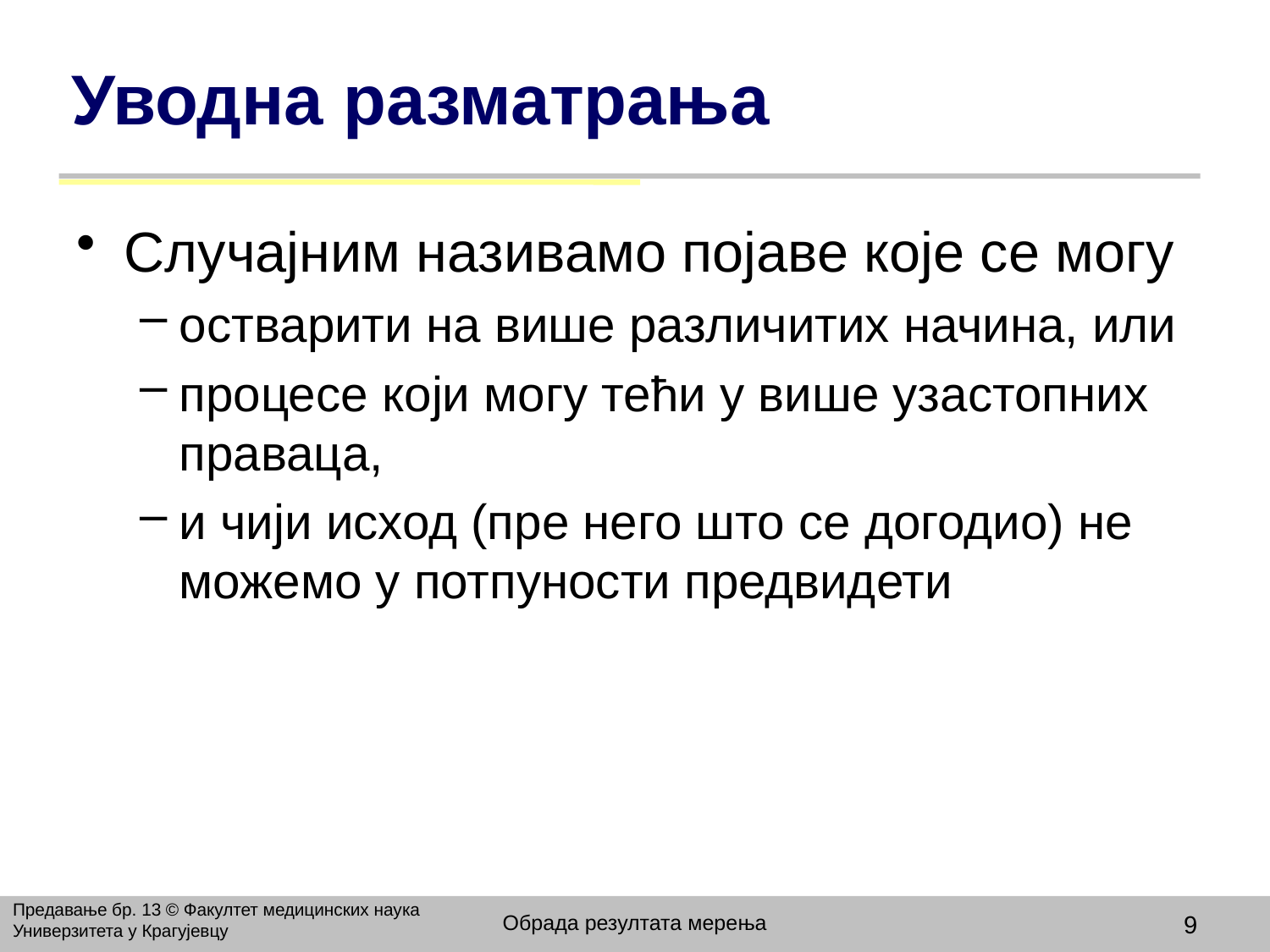

# Уводна разматрања
Случајним називамо појаве које се могу
остварити на више различитих начина, или
процесе који могу тећи у више узастопних праваца,
и чији исход (пре него што се догодио) не можемо у потпуности предвидети
Предавање бр. 13 © Факултет медицинских наука Универзитета у Крагујевцу
Обрада резултата мерења
9